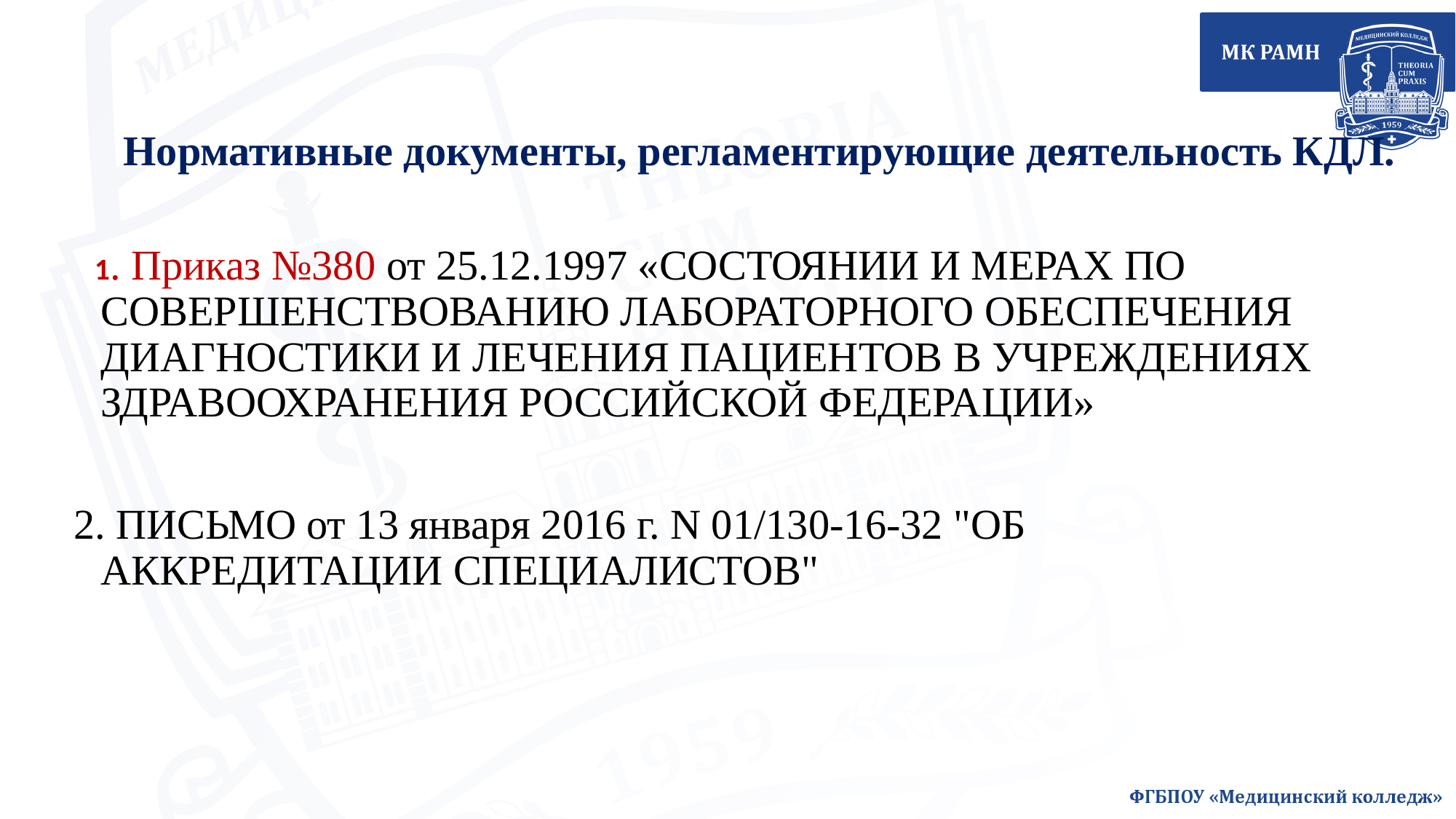

# Нормативные документы, регламентирующие деятельность КДЛ.
   1. Приказ №380 от 25.12.1997 «СОСТОЯНИИ И МЕРАХ ПО СОВЕРШЕНСТВОВАНИЮ ЛАБОРАТОРНОГО ОБЕСПЕЧЕНИЯ ДИАГНОСТИКИ И ЛЕЧЕНИЯ ПАЦИЕНТОВ В УЧРЕЖДЕНИЯХ ЗДРАВООХРАНЕНИЯ РОССИЙСКОЙ ФЕДЕРАЦИИ»

2. ПИСЬМО от 13 января 2016 г. N 01/130-16-32 "ОБ АККРЕДИТАЦИИ СПЕЦИАЛИСТОВ"